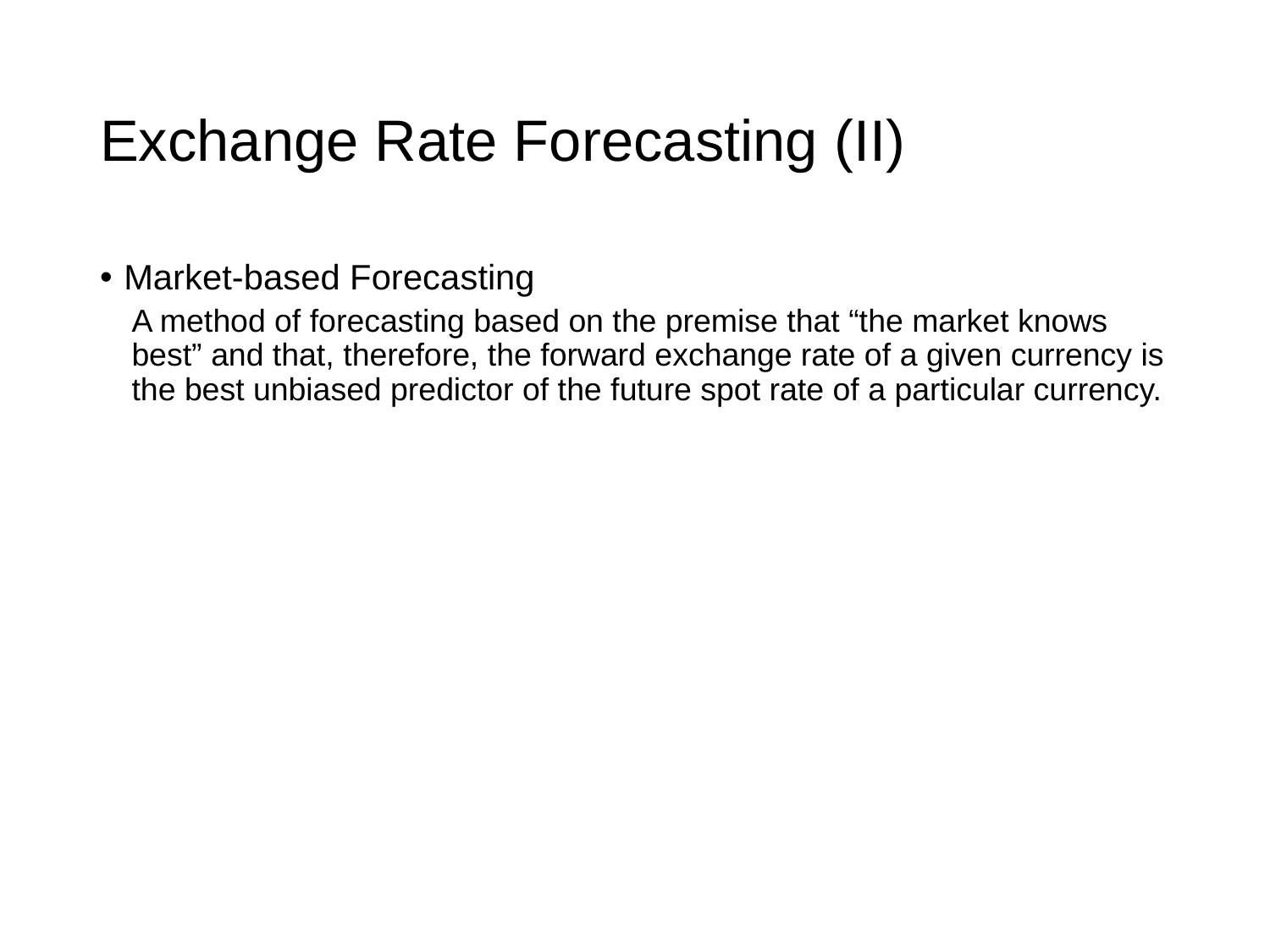

# Exchange Rate Forecasting (II)
Market-based Forecasting
A method of forecasting based on the premise that “the market knows best” and that, therefore, the forward exchange rate of a given currency is the best unbiased predictor of the future spot rate of a particular currency.